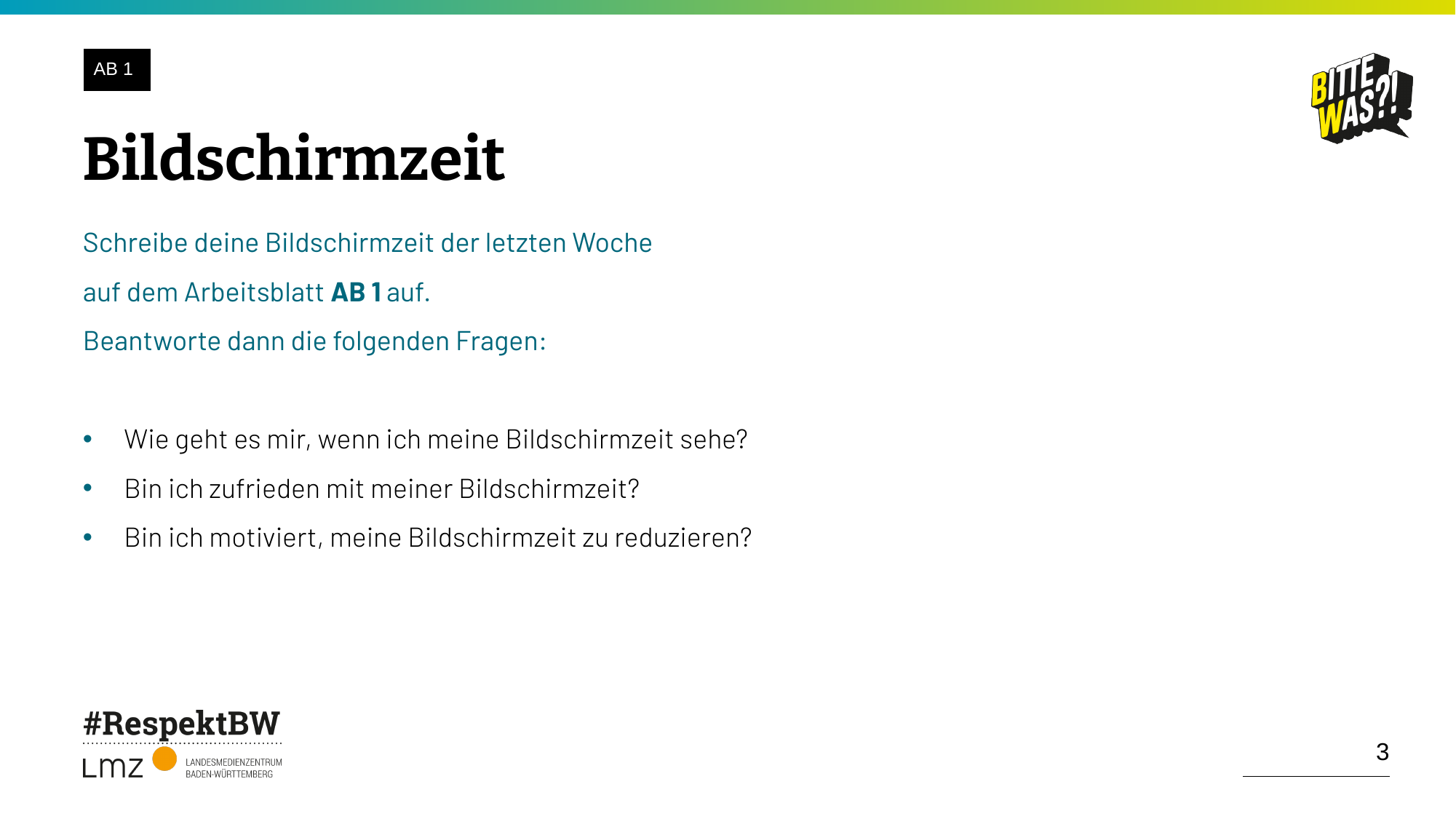

| AB 1 |
| --- |
# Bildschirmzeit
Schreibe deine Bildschirmzeit der letzten Woche
auf dem Arbeitsblatt AB 1 auf.
Beantworte dann die folgenden Fragen:

Wie geht es mir, wenn ich meine Bildschirmzeit sehe?
Bin ich zufrieden mit meiner Bildschirmzeit?
Bin ich motiviert, meine Bildschirmzeit zu reduzieren?
3